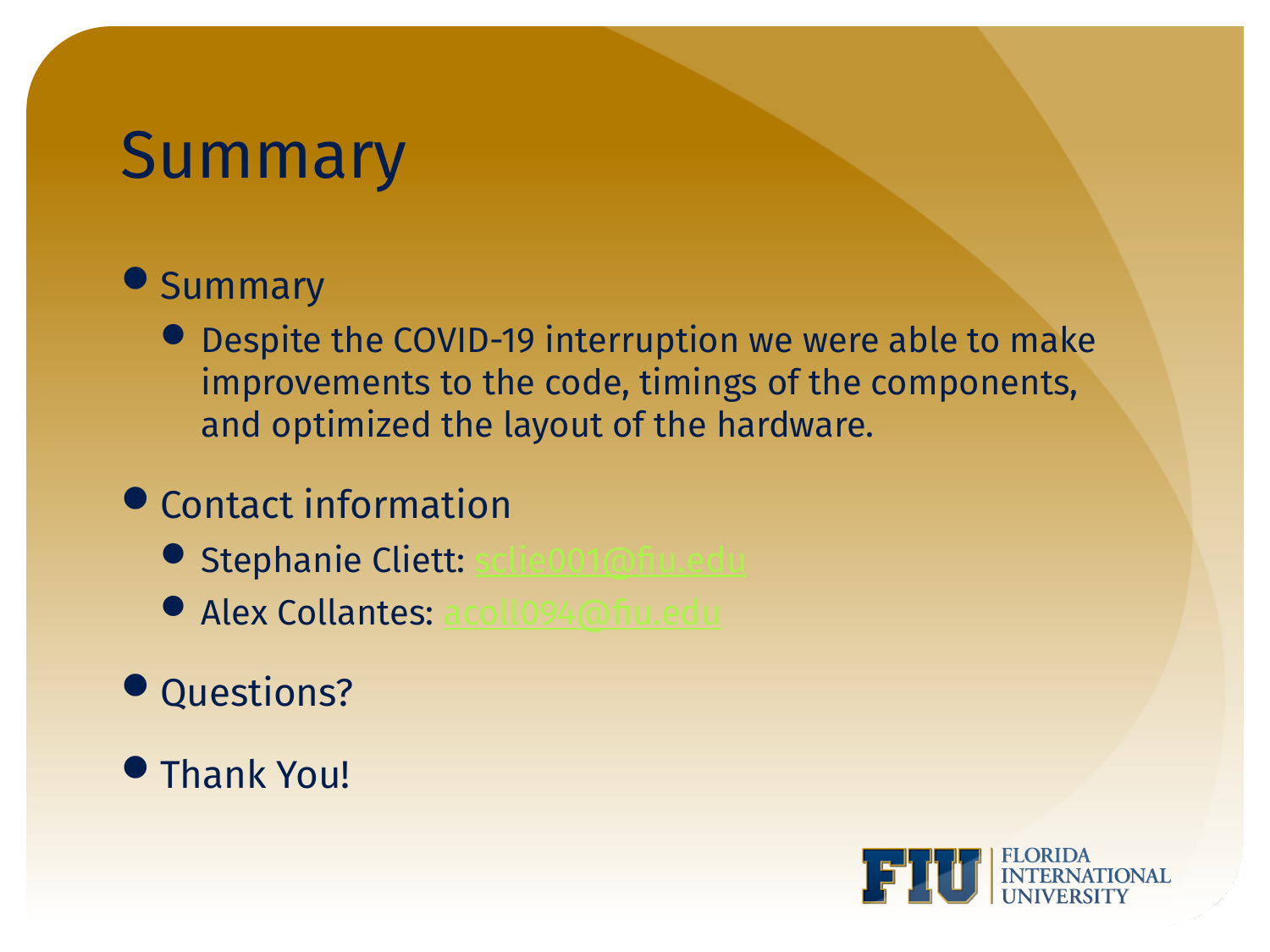

# Summary
Summary
Despite the COVID-19 interruption we were able to make improvements to the code, timings of the components, and optimized the layout of the hardware.
Contact information
Stephanie Cliett: sclie001@fiu.edu
Alex Collantes: acoll094@fiu.edu
Questions?
Thank You!